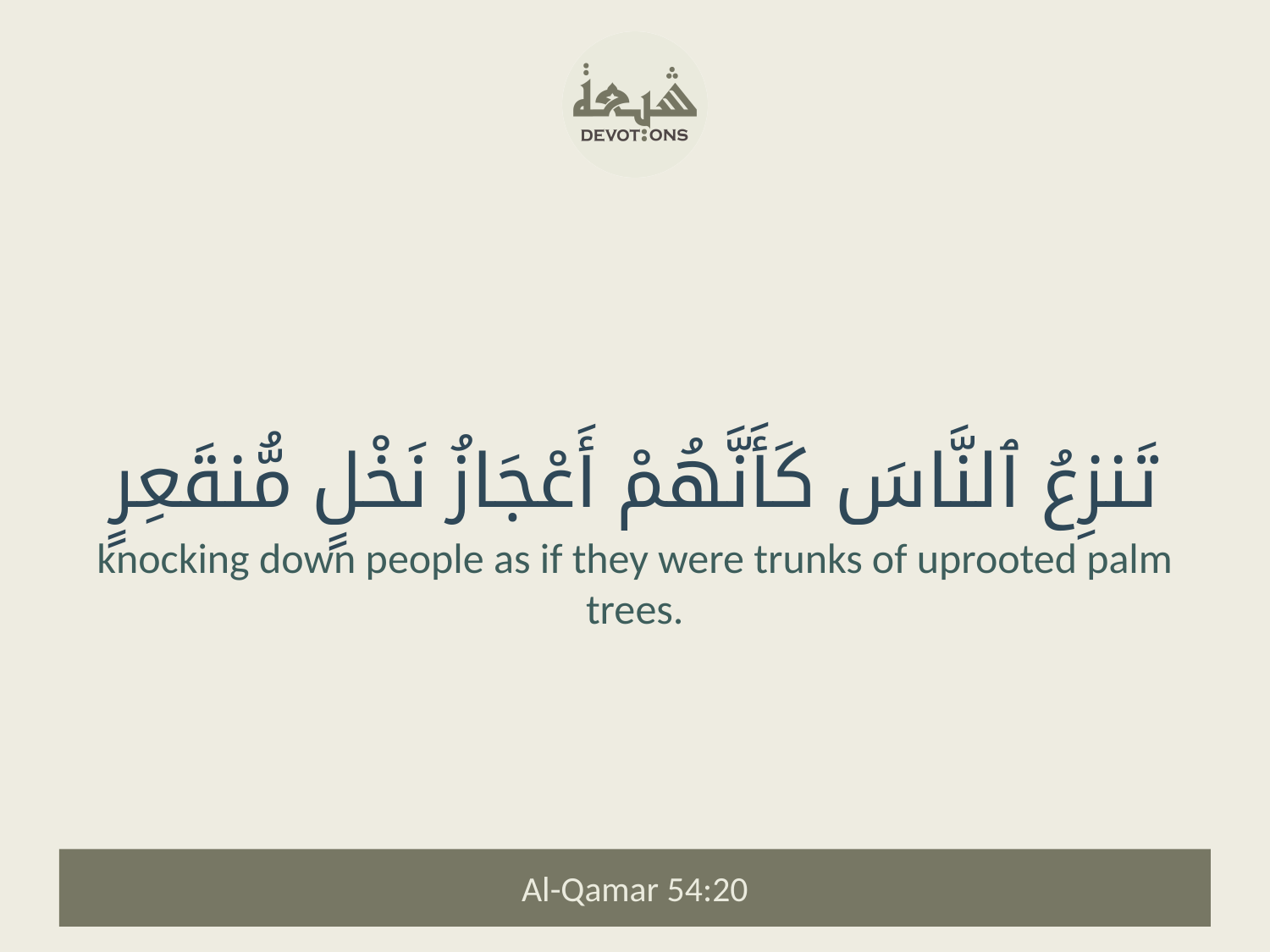

تَنزِعُ ٱلنَّاسَ كَأَنَّهُمْ أَعْجَازُ نَخْلٍ مُّنقَعِرٍ
knocking down people as if they were trunks of uprooted palm trees.
Al-Qamar 54:20